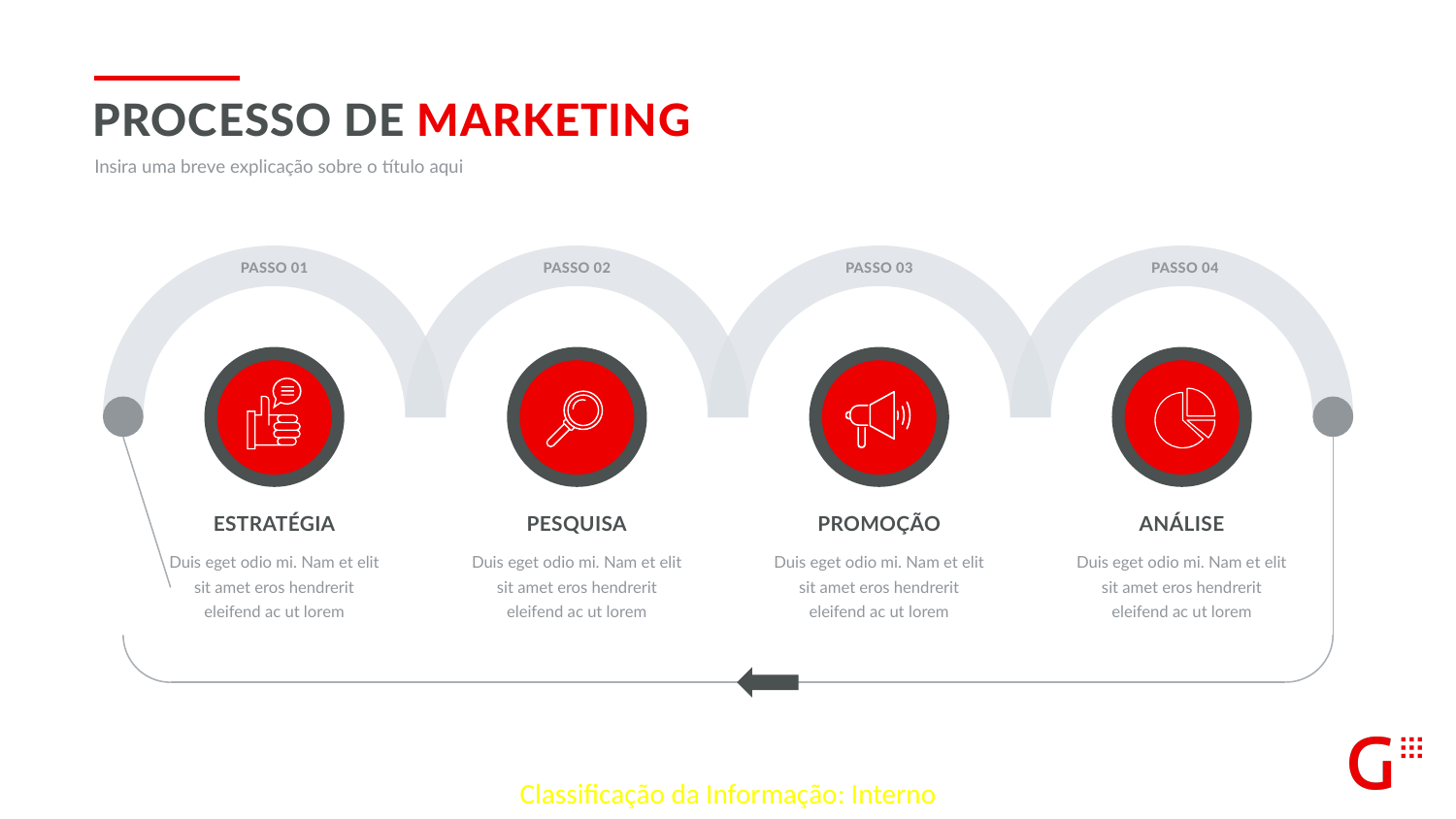

Processo de marketing
Insira uma breve explicação sobre o título aqui

passo 01
passo 02
passo 03
passo 04

estratégia
Duis eget odio mi. Nam et elit sit amet eros hendrerit eleifend ac ut lorem
pesquisa
Duis eget odio mi. Nam et elit sit amet eros hendrerit eleifend ac ut lorem
promoção
Duis eget odio mi. Nam et elit sit amet eros hendrerit eleifend ac ut lorem
análise
Duis eget odio mi. Nam et elit sit amet eros hendrerit eleifend ac ut lorem